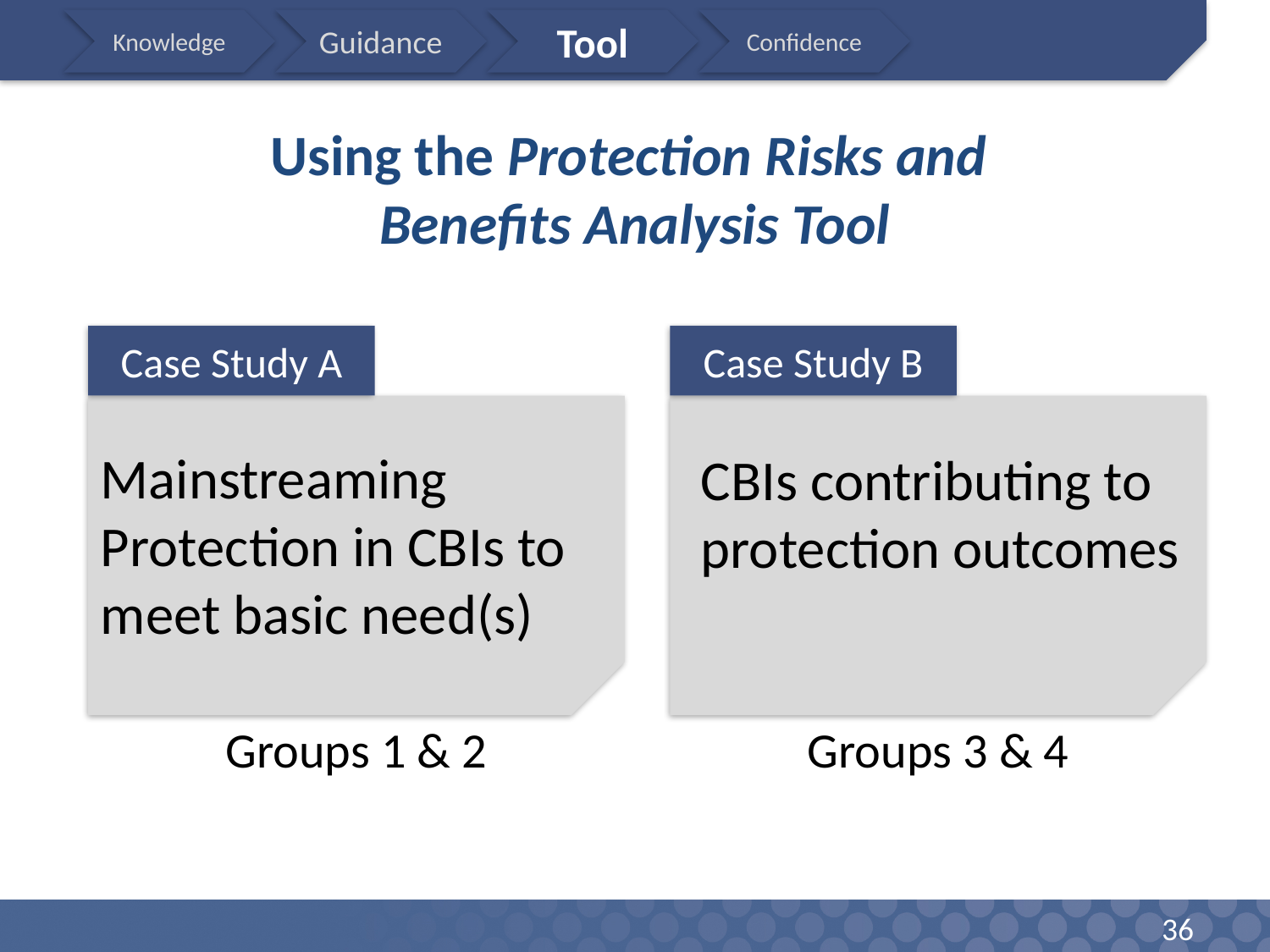

# Using the Protection Risks and Benefits Analysis Tool
Case Study A
Case Study B

Mainstreaming Protection in CBIs to meet basic need(s)

CBIs contributing to protection outcomes

Groups 1 & 2
Groups 3 & 4
36